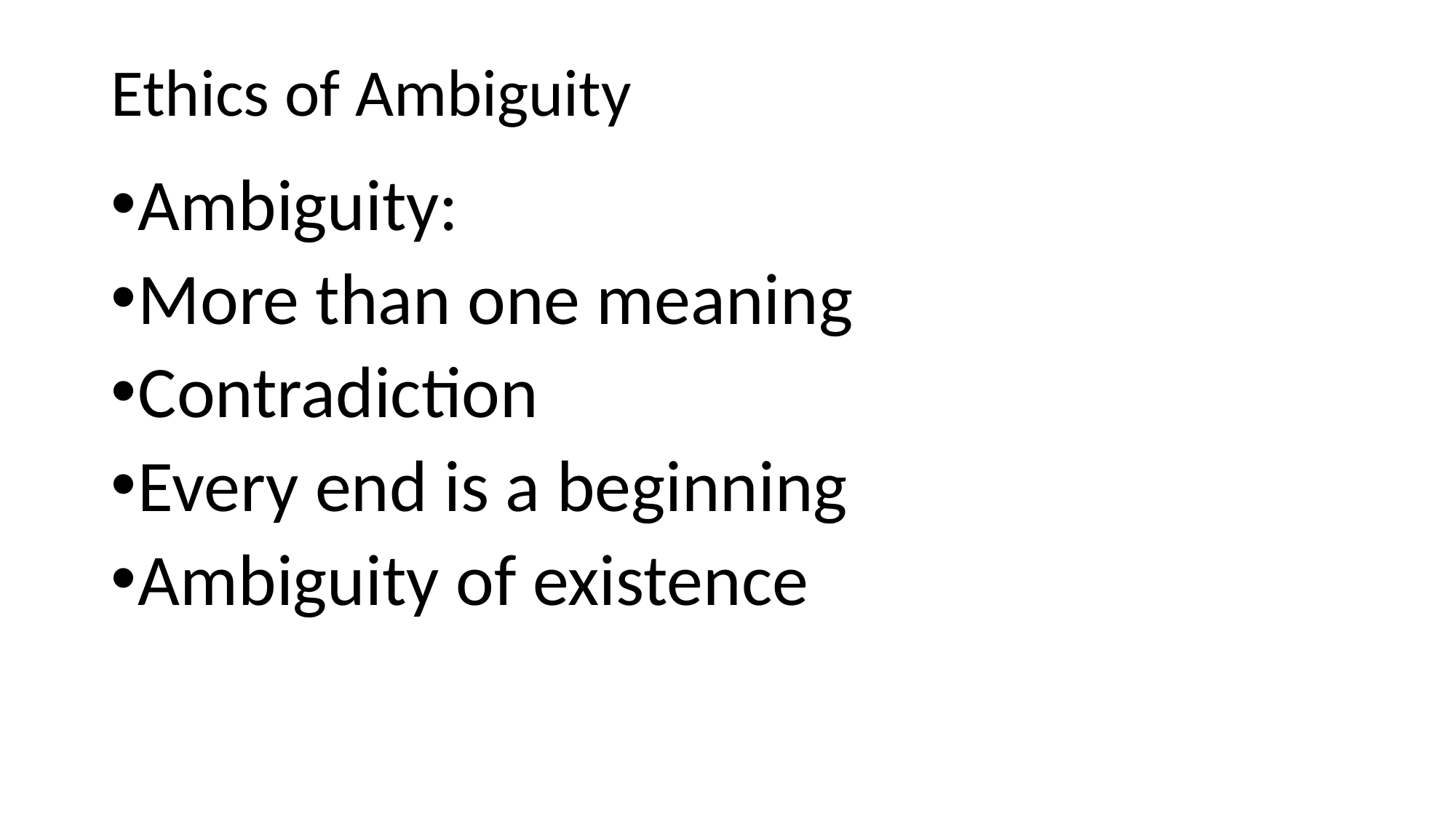

# Ethics of Ambiguity
Ambiguity:
More than one meaning
Contradiction
Every end is a beginning
Ambiguity of existence